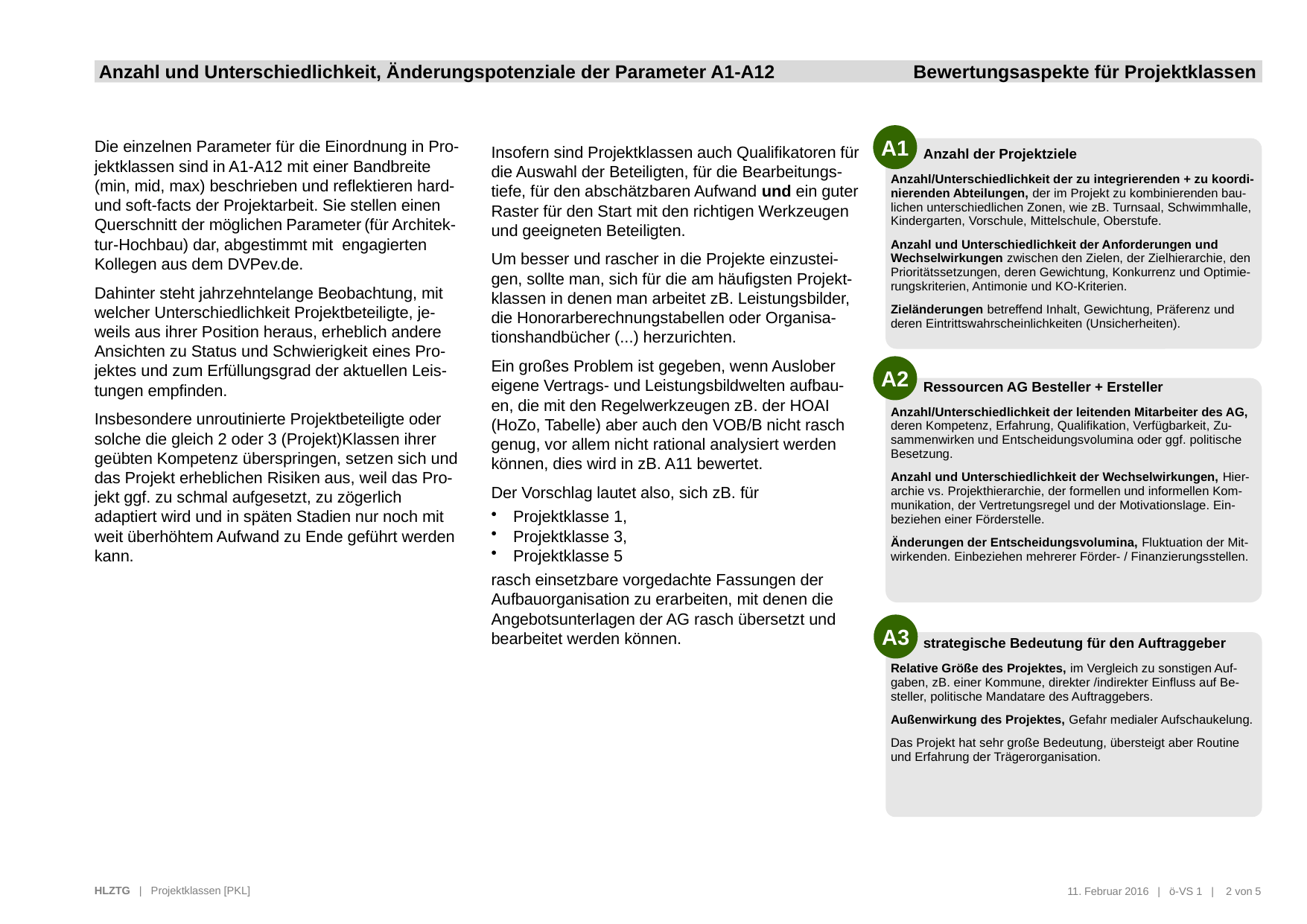

A1
Die einzelnen Parameter für die Einordnung in Pro-jektklassen sind in A1-A12 mit einer Bandbreite (min, mid, max) beschrieben und reflektieren hard- und soft-facts der Projektarbeit. Sie stellen einen Querschnitt der möglichen Parameter (für Architek-tur-Hochbau) dar, abgestimmt mit  engagierten Kollegen aus dem DVPev.de.
Dahinter steht jahrzehntelange Beobachtung, mit welcher Unterschiedlichkeit Projektbeteiligte, je-weils aus ihrer Position heraus, erheblich andere Ansichten zu Status und Schwierigkeit eines Pro-jektes und zum Erfüllungsgrad der aktuellen Leis-tungen empfinden.
Insbesondere unroutinierte Projektbeteiligte oder solche die gleich 2 oder 3 (Projekt)Klassen ihrer geübten Kompetenz überspringen, setzen sich und das Projekt erheblichen Risiken aus, weil das Pro-jekt ggf. zu schmal aufgesetzt, zu zögerlich adaptiert wird und in späten Stadien nur noch mit weit überhöhtem Aufwand zu Ende geführt werden kann.

Insofern sind Projektklassen auch Qualifikatoren für die Auswahl der Beteiligten, für die Bearbeitungs-tiefe, für den abschätzbaren Aufwand und ein guter Raster für den Start mit den richtigen Werkzeugen und geeigneten Beteiligten.
Um besser und rascher in die Projekte einzustei-gen, sollte man, sich für die am häufigsten Projekt-klassen in denen man arbeitet zB. Leistungsbilder, die Honorarberechnungstabellen oder Organisa-tionshandbücher (...) herzurichten.
Ein großes Problem ist gegeben, wenn Auslober eigene Vertrags- und Leistungsbildwelten aufbau-en, die mit den Regelwerkzeugen zB. der HOAI (HoZo, Tabelle) aber auch den VOB/B nicht rasch genug, vor allem nicht rational analysiert werden können, dies wird in zB. A11 bewertet.
Der Vorschlag lautet also, sich zB. für
Projektklasse 1,
Projektklasse 3,
Projektklasse 5
rasch einsetzbare vorgedachte Fassungen der Aufbauorganisation zu erarbeiten, mit denen die Angebotsunterlagen der AG rasch übersetzt und bearbeitet werden können.

| Anzahl der Projektziele Anzahl/Unterschiedlichkeit der zu integrierenden + zu koordi-nierenden Abteilungen, der im Projekt zu kombinierenden bau-lichen unterschiedlichen Zonen, wie zB. Turnsaal, Schwimmhalle, Kindergarten, Vorschule, Mittelschule, Oberstufe. Anzahl und Unterschiedlichkeit der Anforderungen und Wechselwirkungen zwischen den Zielen, der Zielhierarchie, den Prioritätssetzungen, deren Gewichtung, Konkurrenz und Optimie-rungskriterien, Antimonie und KO-Kriterien. Zieländerungen betreffend Inhalt, Gewichtung, Präferenz und deren Eintrittswahrscheinlichkeiten (Unsicherheiten). |
| --- |
| Ressourcen AG Besteller + Ersteller Anzahl/Unterschiedlichkeit der leitenden Mitarbeiter des AG, deren Kompetenz, Erfahrung, Qualifikation, Verfügbarkeit, Zu-sammenwirken und Entscheidungsvolumina oder ggf. politische Besetzung. Anzahl und Unterschiedlichkeit der Wechselwirkungen, Hier-archie vs. Projekthierarchie, der formellen und informellen Kom-munikation, der Vertretungsregel und der Motivationslage. Ein-beziehen einer Förderstelle. Änderungen der Entscheidungsvolumina, Fluktuation der Mit-wirkenden. Einbeziehen mehrerer Förder- / Finanzierungsstellen. |
| strategische Bedeutung für den Auftraggeber Relative Größe des Projektes, im Vergleich zu sonstigen Auf-gaben, zB. einer Kommune, direkter /indirekter Einfluss auf Be-steller, politische Mandatare des Auftraggebers. Außenwirkung des Projektes, Gefahr medialer Aufschaukelung. Das Projekt hat sehr große Bedeutung, übersteigt aber Routine und Erfahrung der Trägerorganisation. |

A2

A3

11. Februar 2016   |   ö-VS 1   |    2 von 5